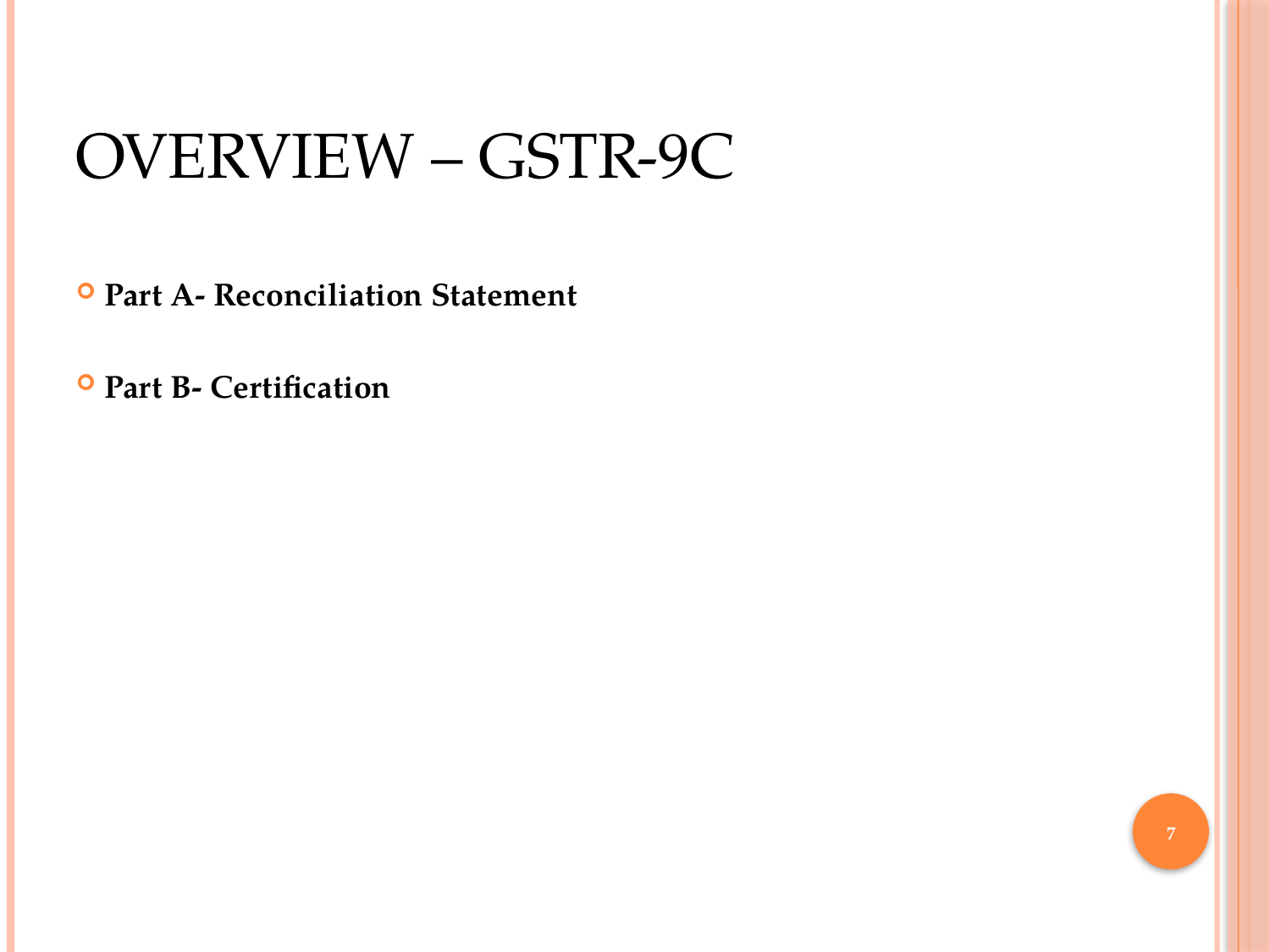

# Overview – GSTR-9C

Part A- Reconciliation Statement

Part B- Certification

7